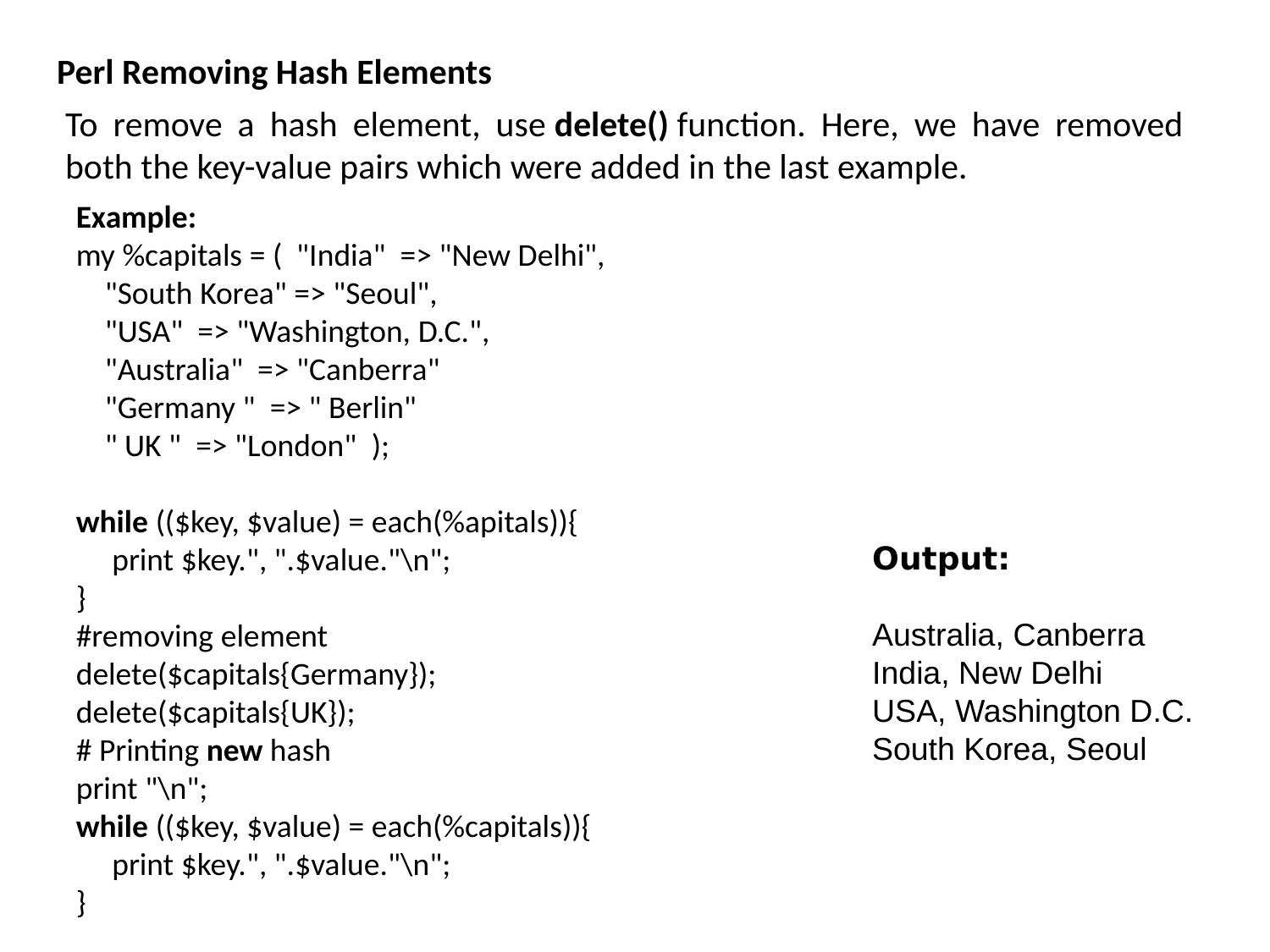

Perl Removing Hash Elements
To remove a hash element, use delete() function. Here, we have removed both the key-value pairs which were added in the last example.
Example:
my %capitals = (  "India"  => "New Delhi",
    "South Korea" => "Seoul",
    "USA"  => "Washington, D.C.",
    "Australia"  => "Canberra"
    "Germany "  => " Berlin"
    " UK "  => "London"  );

while (($key, $value) = each(%apitals)){
     print $key.", ".$value."\n";
}
#removing element
delete($capitals{Germany});
delete($capitals{UK});
# Printing new hash
print "\n";
while (($key, $value) = each(%capitals)){
     print $key.", ".$value."\n";
}
Output:

Australia, Canberra
India, New Delhi
USA, Washington D.C.
South Korea, Seoul